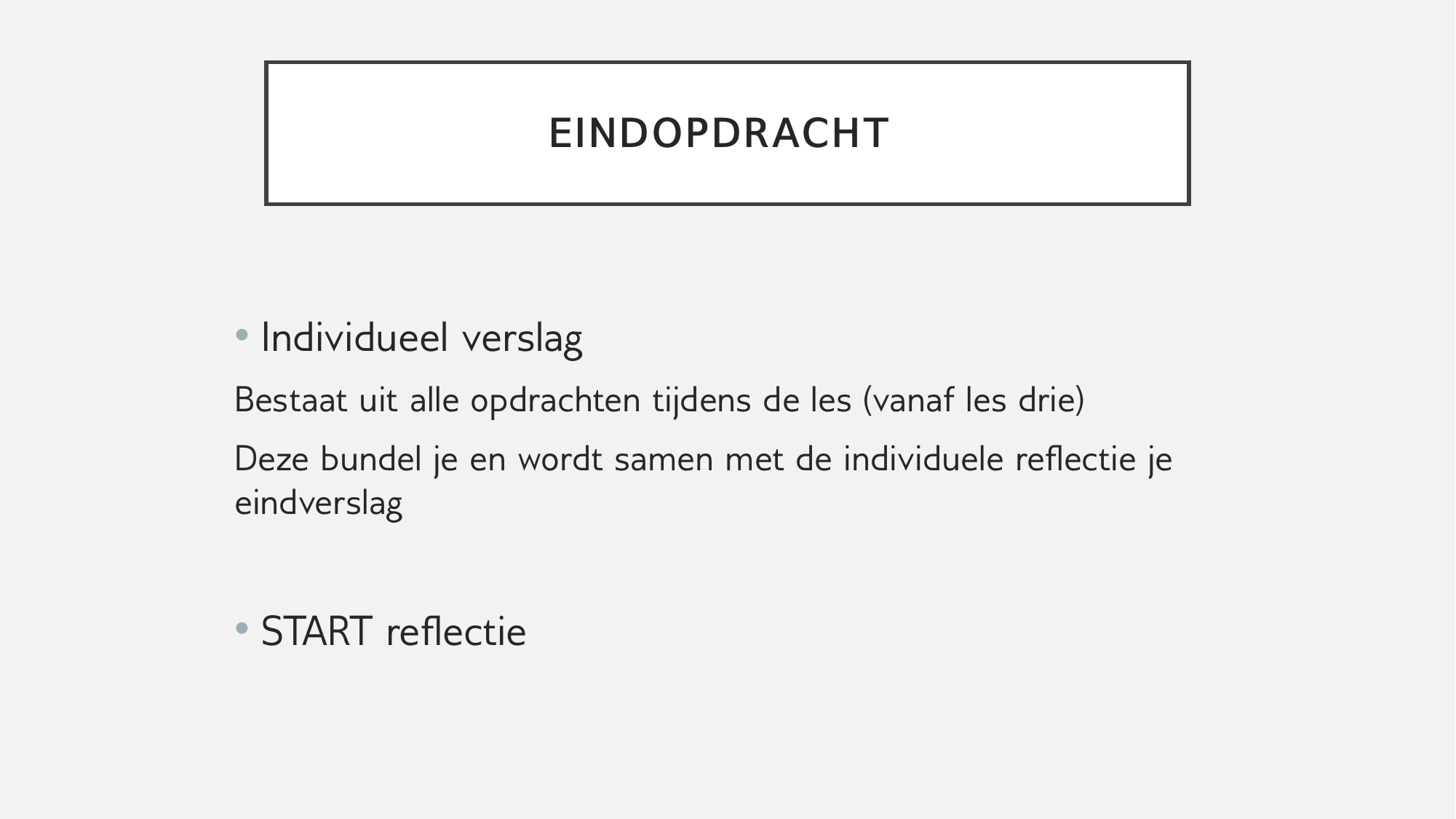

# Eindopdracht

Individueel verslag
Bestaat uit alle opdrachten tijdens de les (vanaf les drie)
Deze bundel je en wordt samen met de individuele reflectie je eindverslag

START reflectie